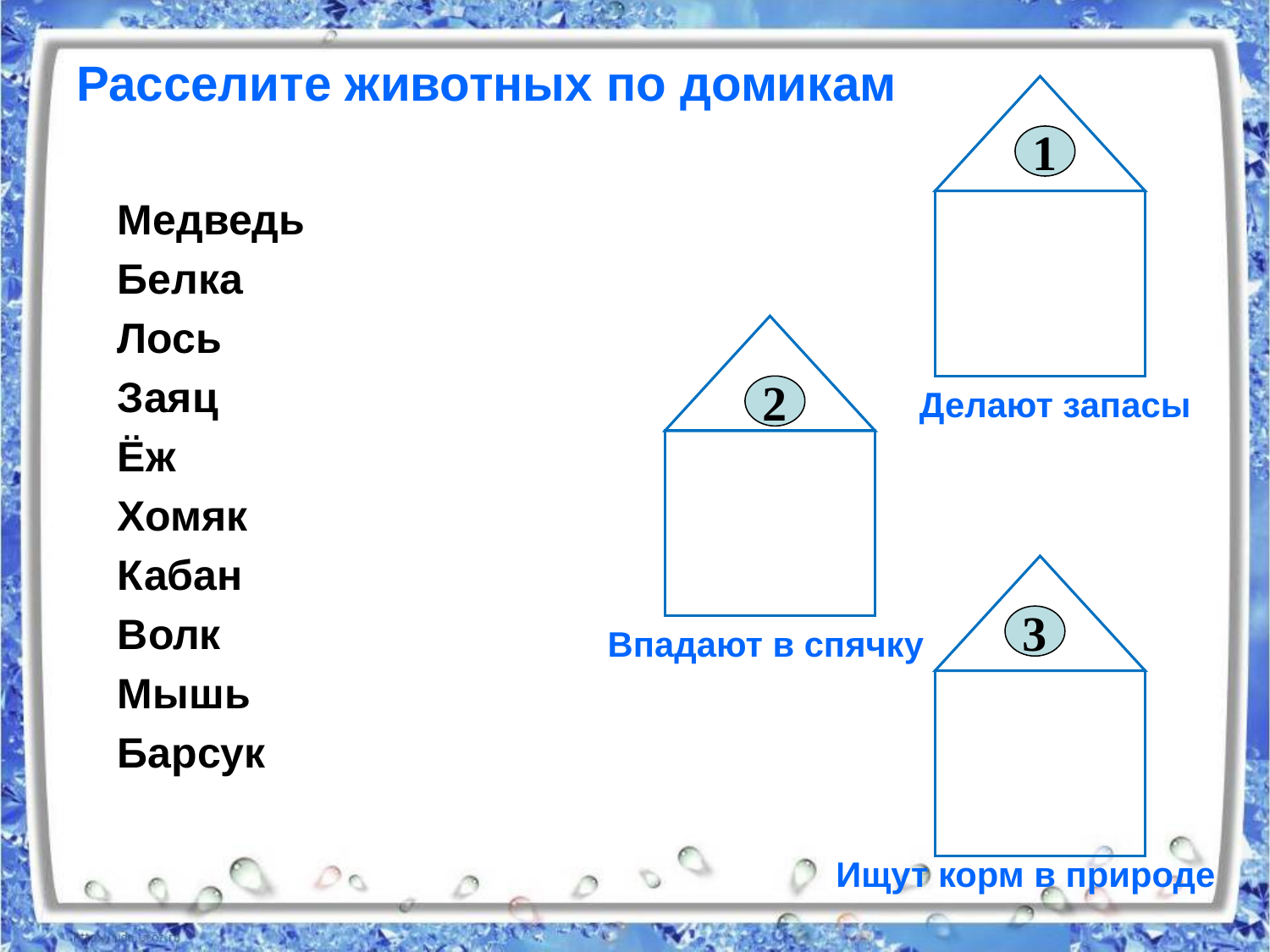

# Расселите животных по домикам

1
Медведь
Белка
Лось
Заяц
Ёж
Хомяк
Кабан
Волк
Мышь
Барсук

2
Делают запасы

3
Впадают в спячку
Ищут корм в природе